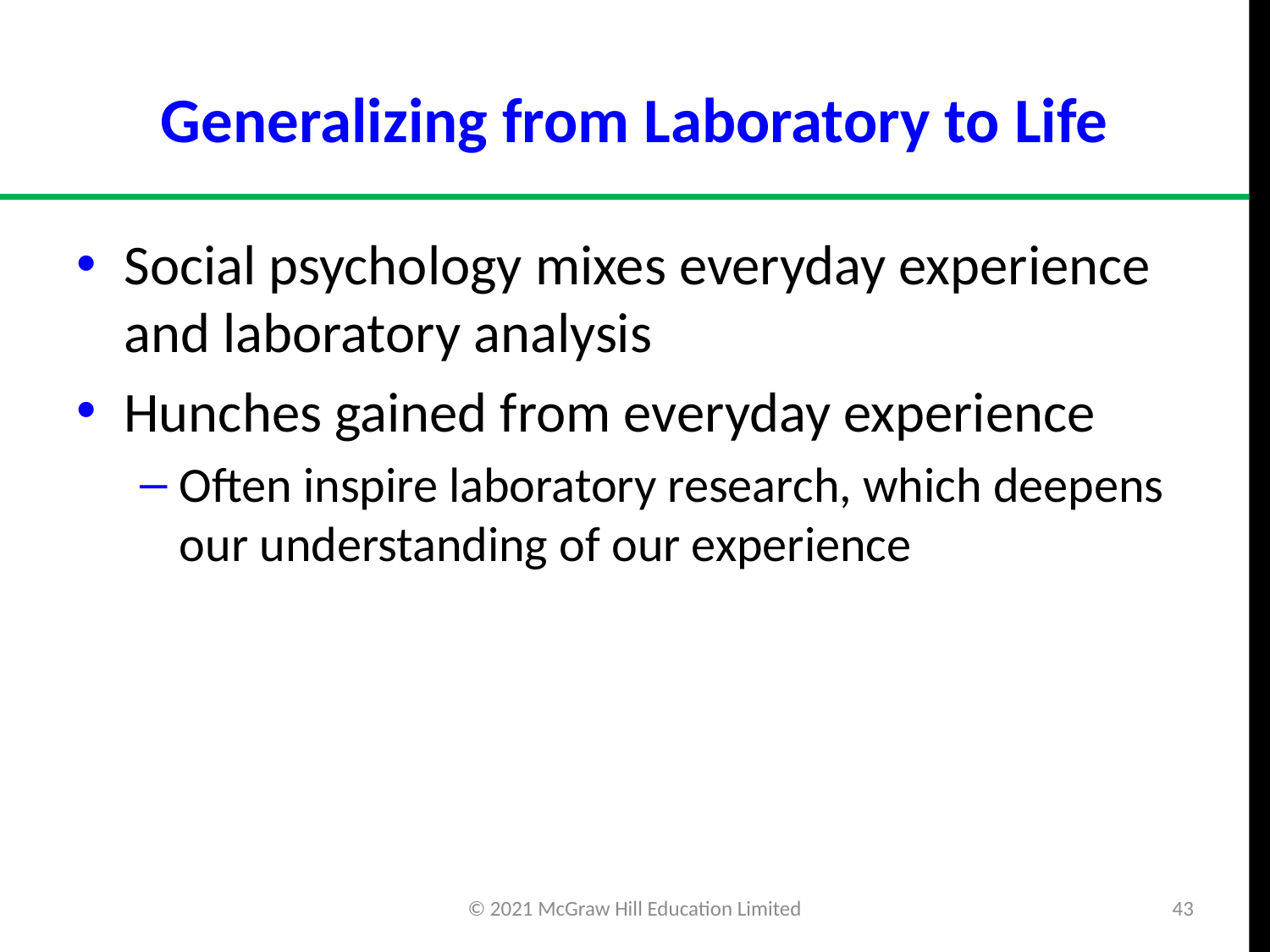

# Generalizing from Laboratory to Life
Social psychology mixes everyday experience and laboratory analysis
Hunches gained from everyday experience
Often inspire laboratory research, which deepens our understanding of our experience
© 2021 McGraw Hill Education Limited
43